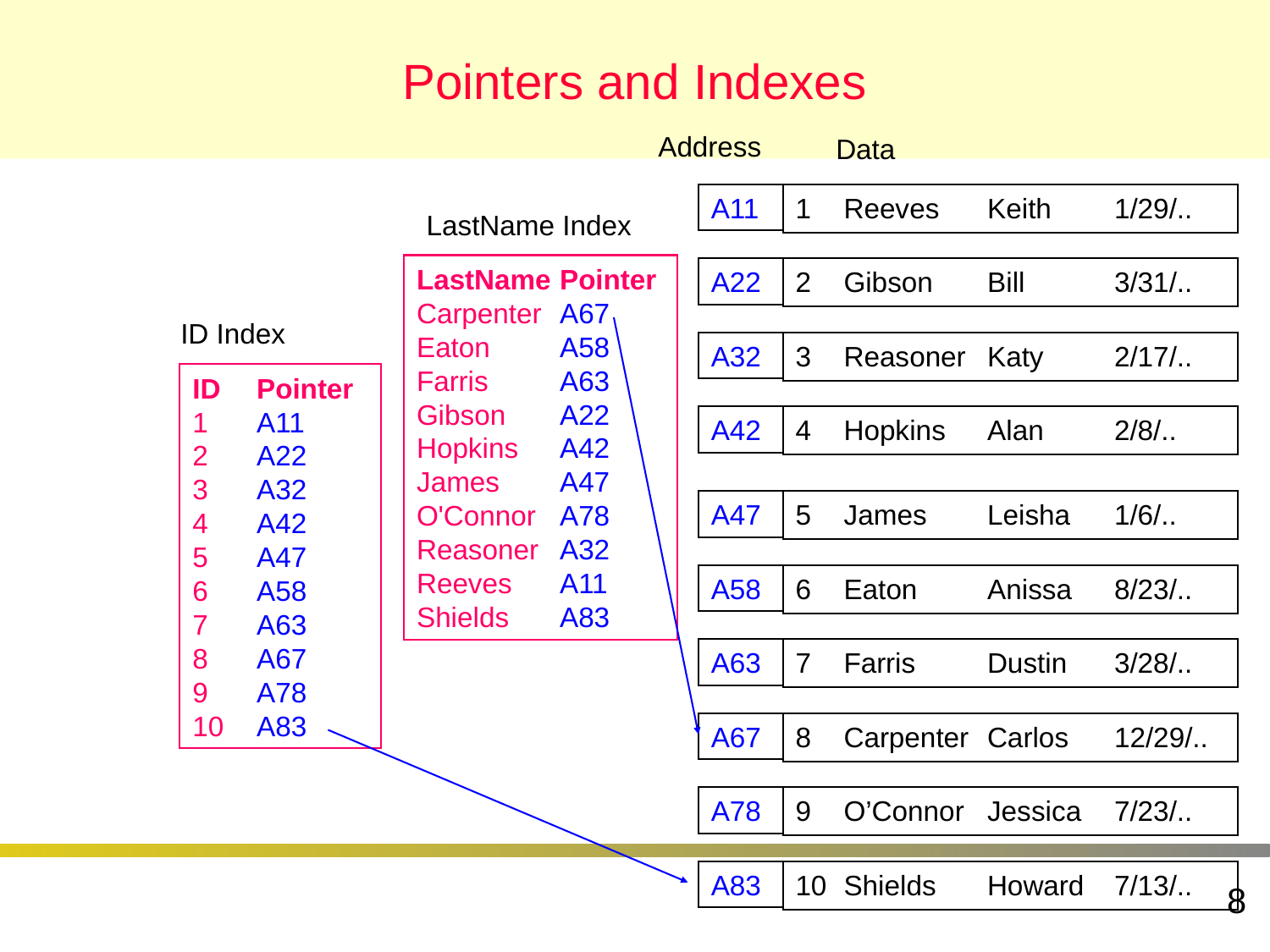

# Pointers and Indexes
Address
Data
A11
1	Reeves	Keith	1/29/..
LastName Index
LastName	Pointer
Carpenter	A67
Eaton	A58
Farris	A63
Gibson	A22
Hopkins	A42
James	A47
O'Connor	A78
Reasoner	A32
Reeves	A11
Shields	A83
A22
2	Gibson	Bill	3/31/..
ID Index

A32
3	Reasoner	Katy	2/17/..
ID	Pointer
1	A11
2	A22
3	A32
4	A42
5	A47
6	A58
7	A63
8	A67
9	A78
10	A83
A42
4	Hopkins	Alan	2/8/..
A47
5	James	Leisha	1/6/..
A58
6	Eaton	Anissa	8/23/..
A63
7	Farris	Dustin	3/28/..
A67
8	Carpenter	Carlos	12/29/..

A78
9	O’Connor	Jessica	7/23/..
A83
10	Shields	Howard	7/13/..
8